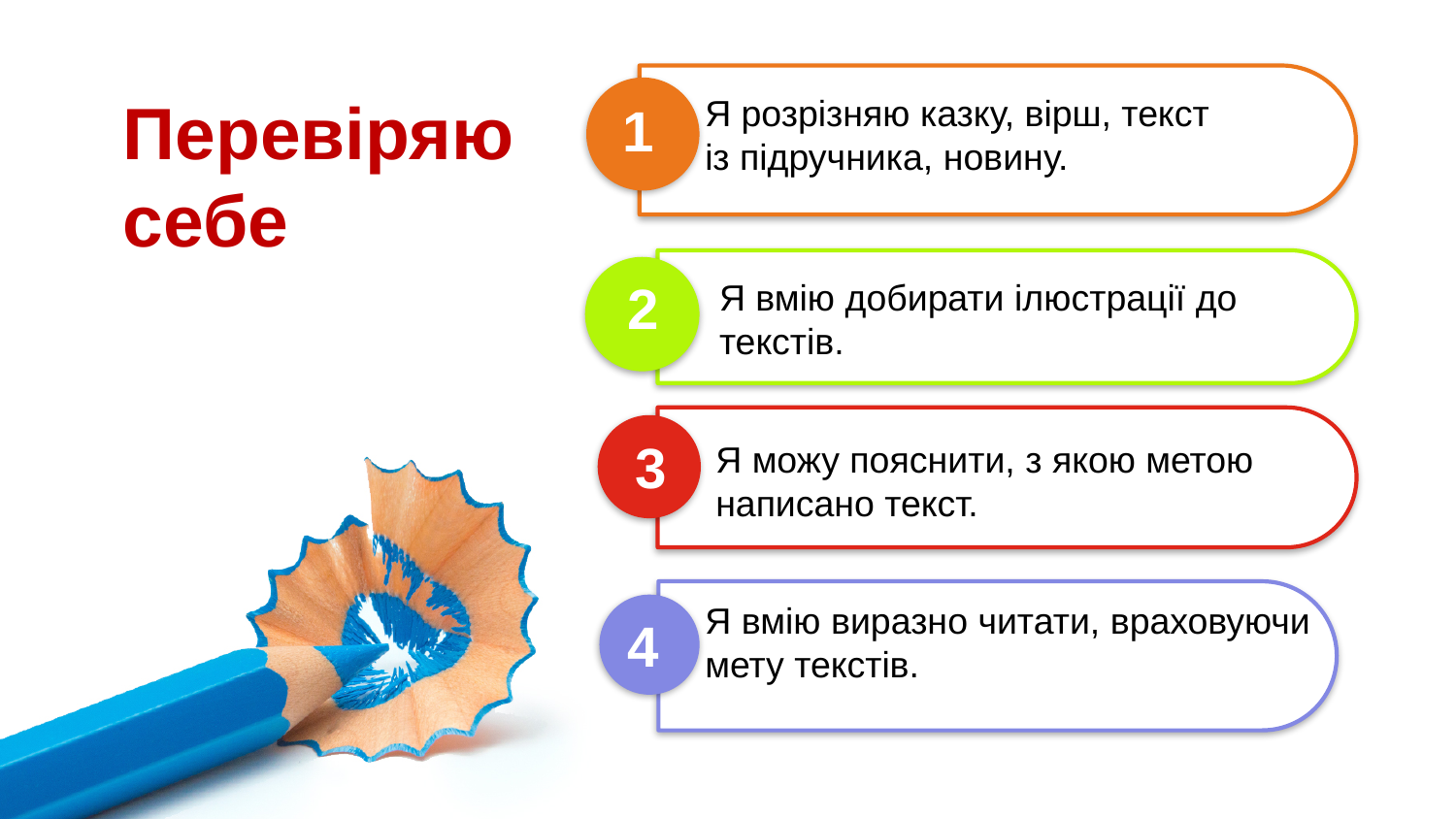

Перевіряю себе

Я розрізняю казку, вірш, текст
із підручника, новину.

1

2
Я вмію добирати ілюстрації до
текстів.

3
Я можу пояснити, з якою метою
написано текст.

Я вмію виразно читати, враховуючи
мету текстів.

4